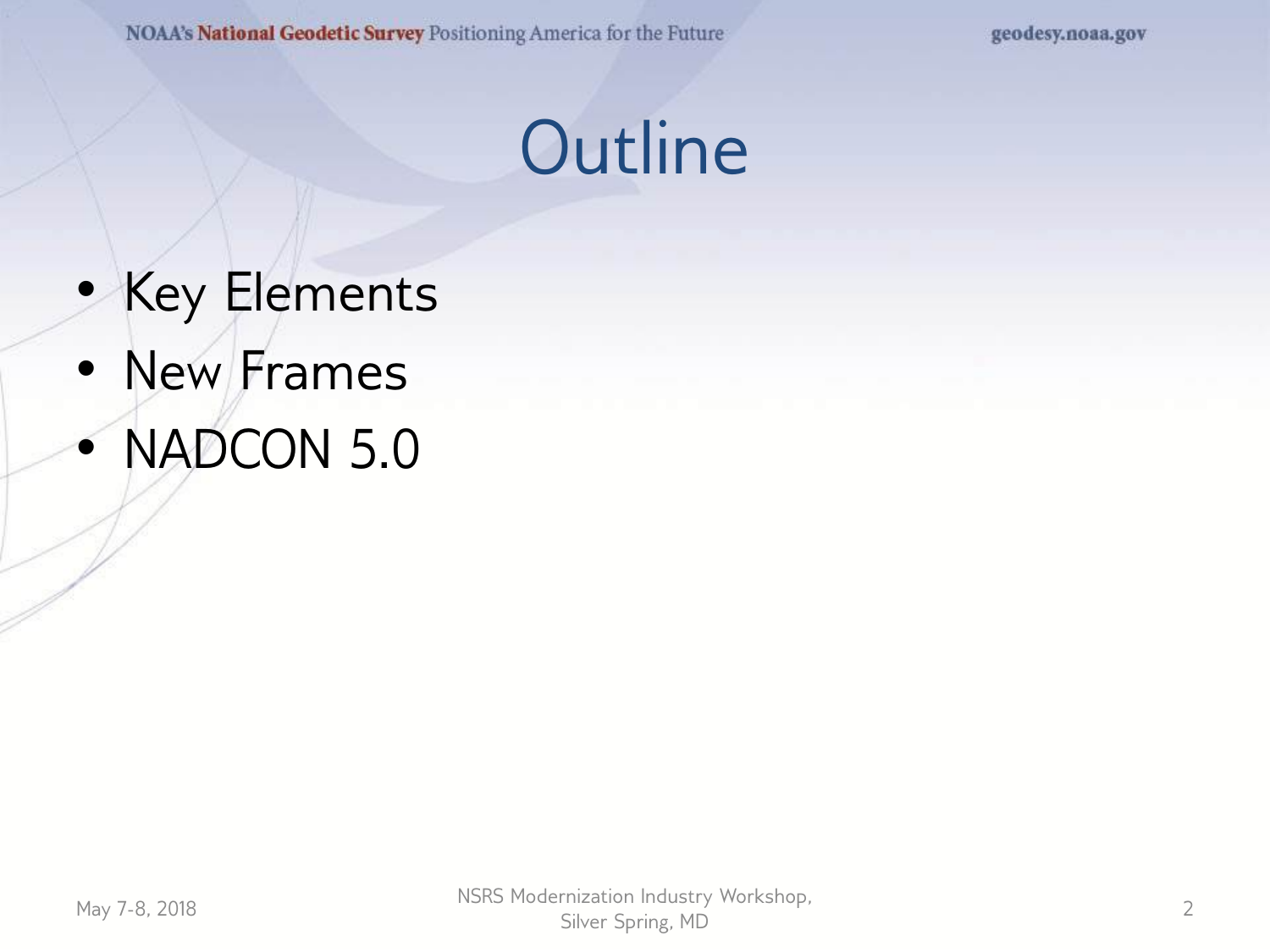

# Outline
Key Elements
New Frames
NADCON 5.0
May 7-8, 2018
NSRS Modernization Industry Workshop, Silver Spring, MD
2